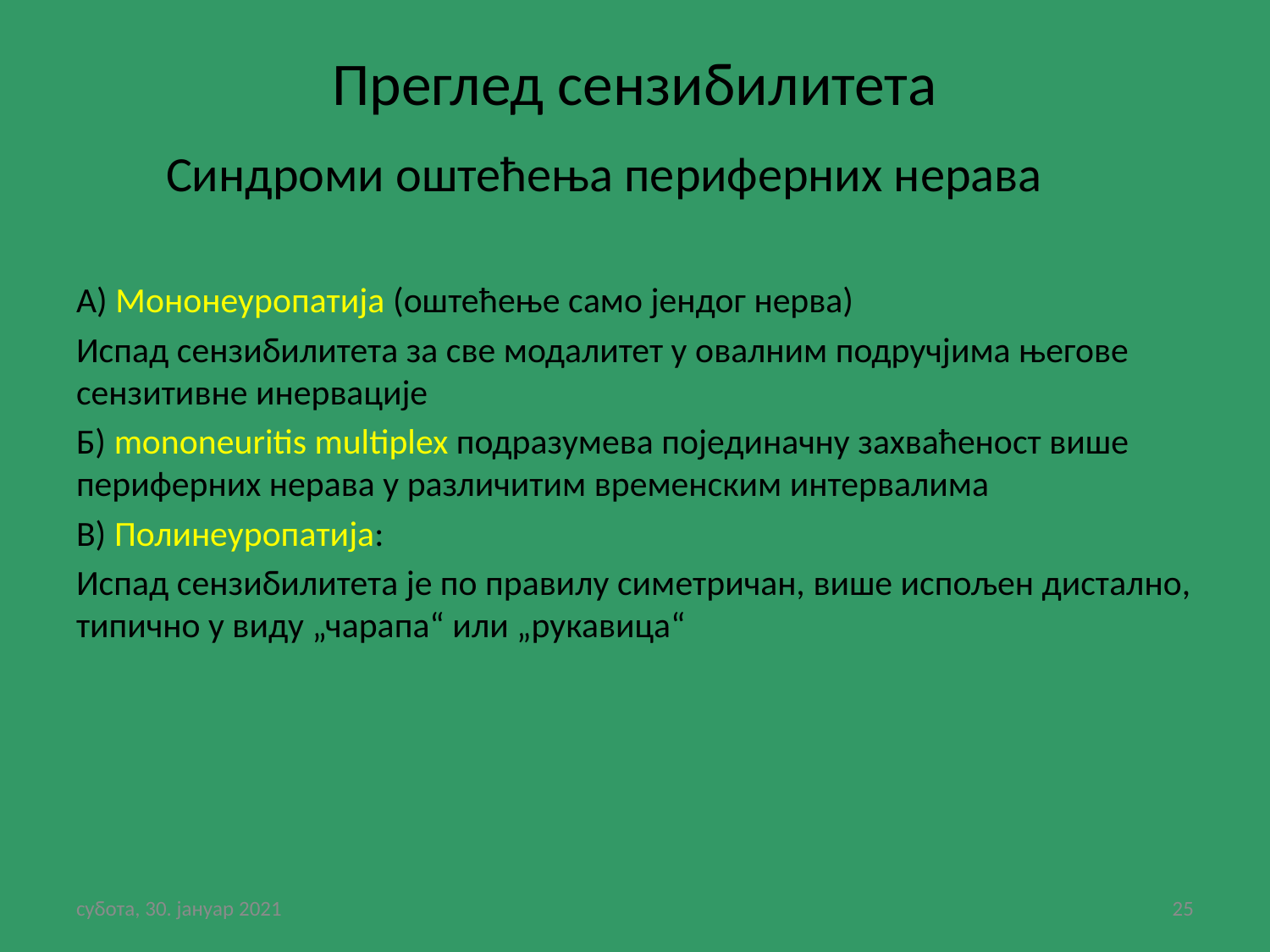

# Преглед сензибилитета
        Синдроми оштећења периферних нерава

А) Мононеуропатија (оштећење само јендог нерва)
Испад сензибилитета за све модалитет у овалним подручјима његове сензитивне инервације
Б) mononeuritis multiplex подразумева појединачну захваћеност више периферних нерава у различитим временским интервалима
В) Полинеуропатија:
Испад сензибилитета је по правилу симетричан, више испољен дистално, типично у виду „чарапа“ или „рукавица“
субота, 30. јануар 2021
25